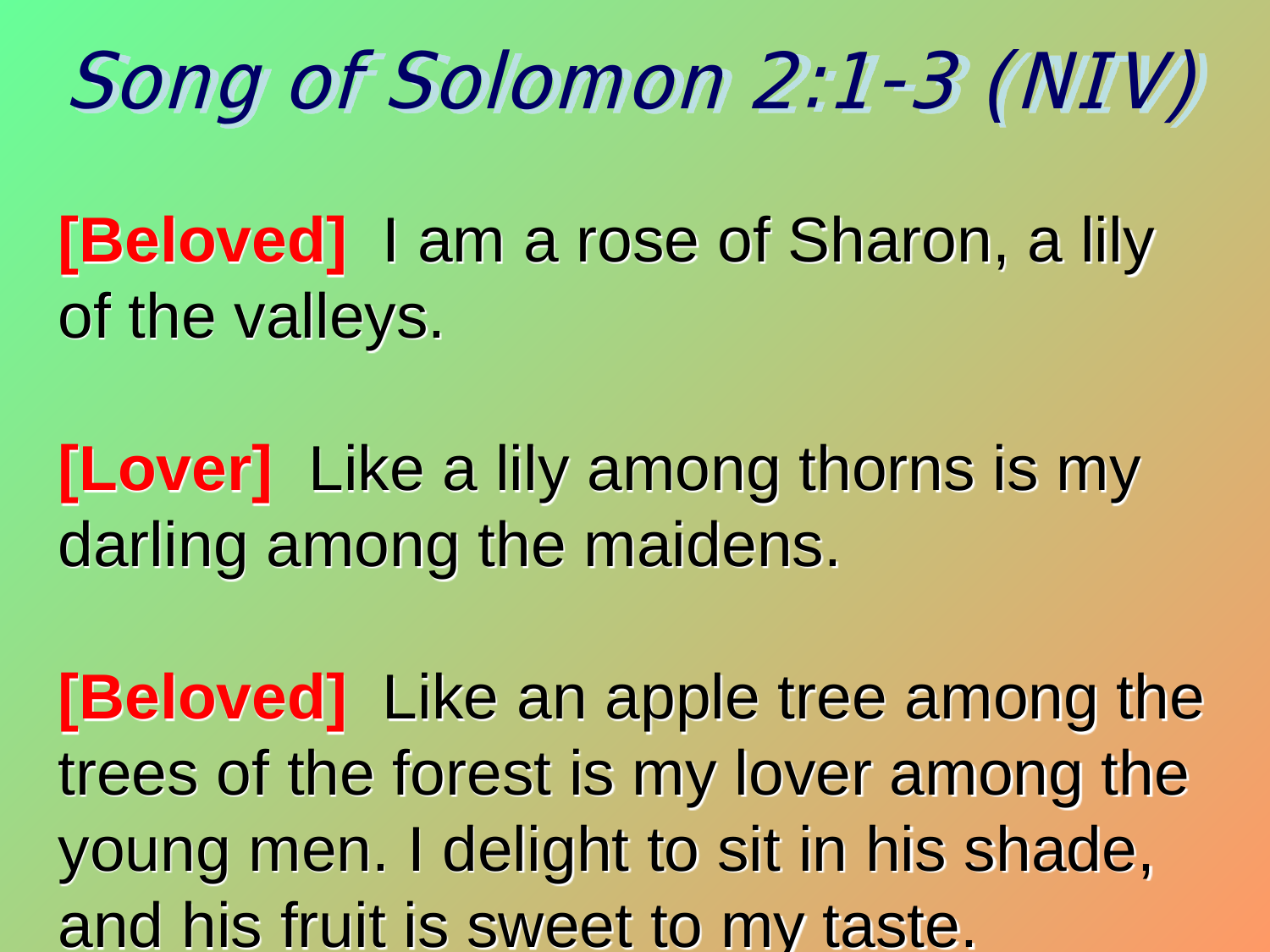

Song of Solomon 2:1-3 (NIV)
[Beloved]  I am a rose of Sharon, a lily of the valleys.

[Lover]  Like a lily among thorns is my darling among the maidens.

[Beloved]  Like an apple tree among the trees of the forest is my lover among the young men. I delight to sit in his shade, and his fruit is sweet to my taste.